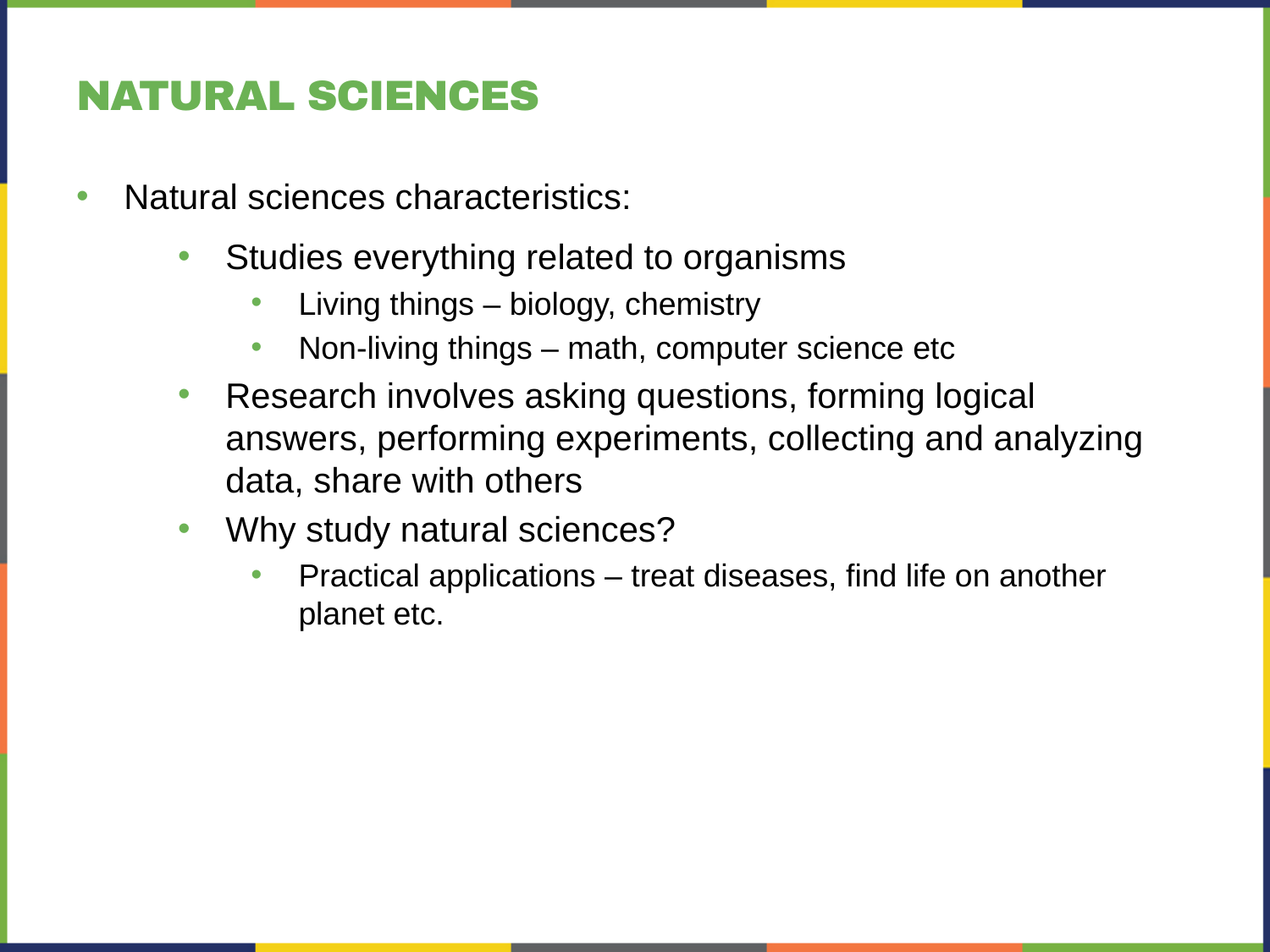

# Natural sciences
Natural sciences characteristics:
Studies everything related to organisms
Living things – biology, chemistry
Non-living things – math, computer science etc
Research involves asking questions, forming logical answers, performing experiments, collecting and analyzing data, share with others
Why study natural sciences?
Practical applications – treat diseases, find life on another planet etc.